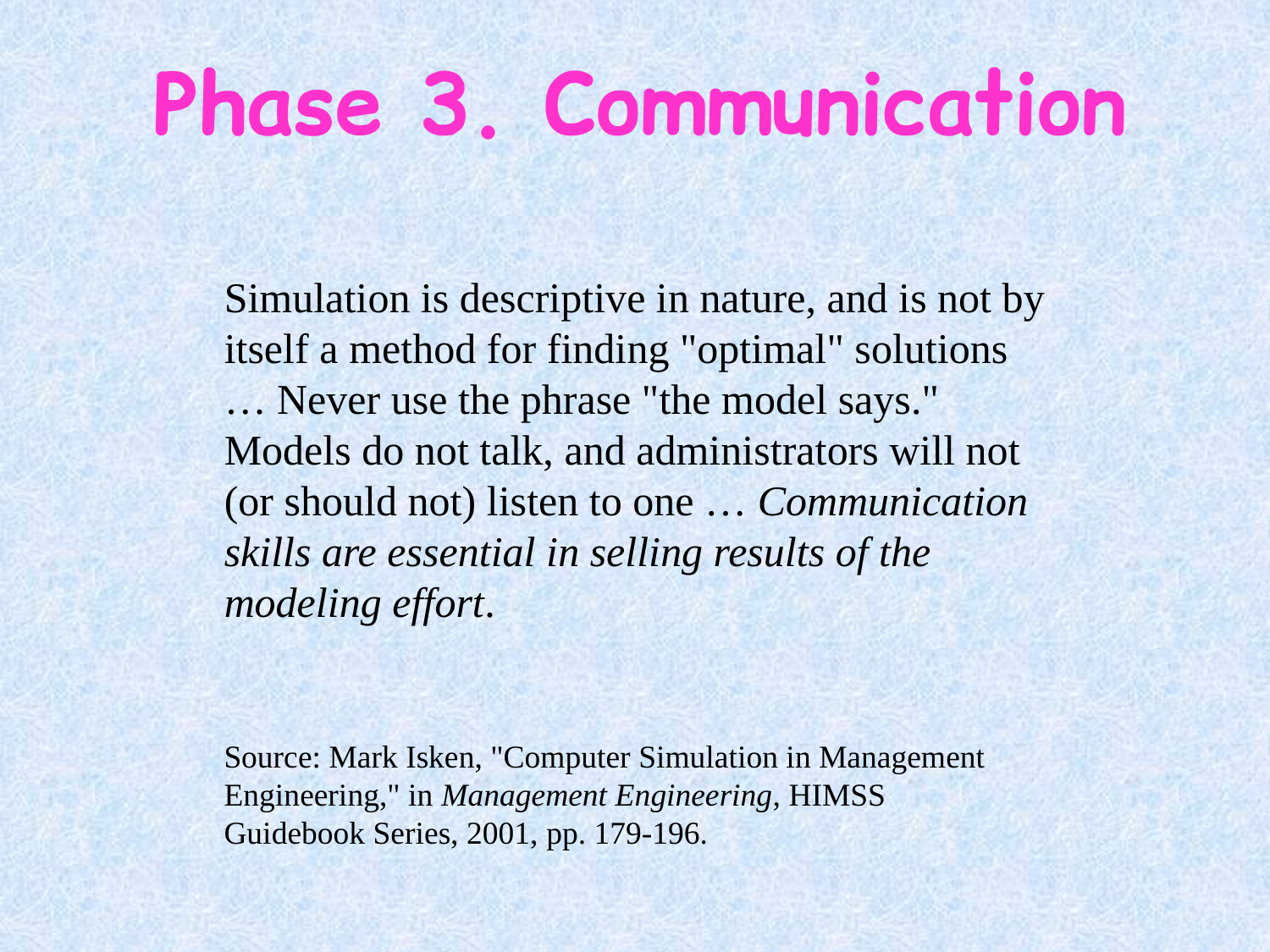

# Phase 3. Communication
Simulation is descriptive in nature, and is not by itself a method for finding "optimal" solutions … Never use the phrase "the model says."  Models do not talk, and administrators will not (or should not) listen to one … Communication skills are essential in selling results of the modeling effort.
Source: Mark Isken, "Computer Simulation in Management Engineering," in Management Engineering, HIMSS Guidebook Series, 2001, pp. 179-196.